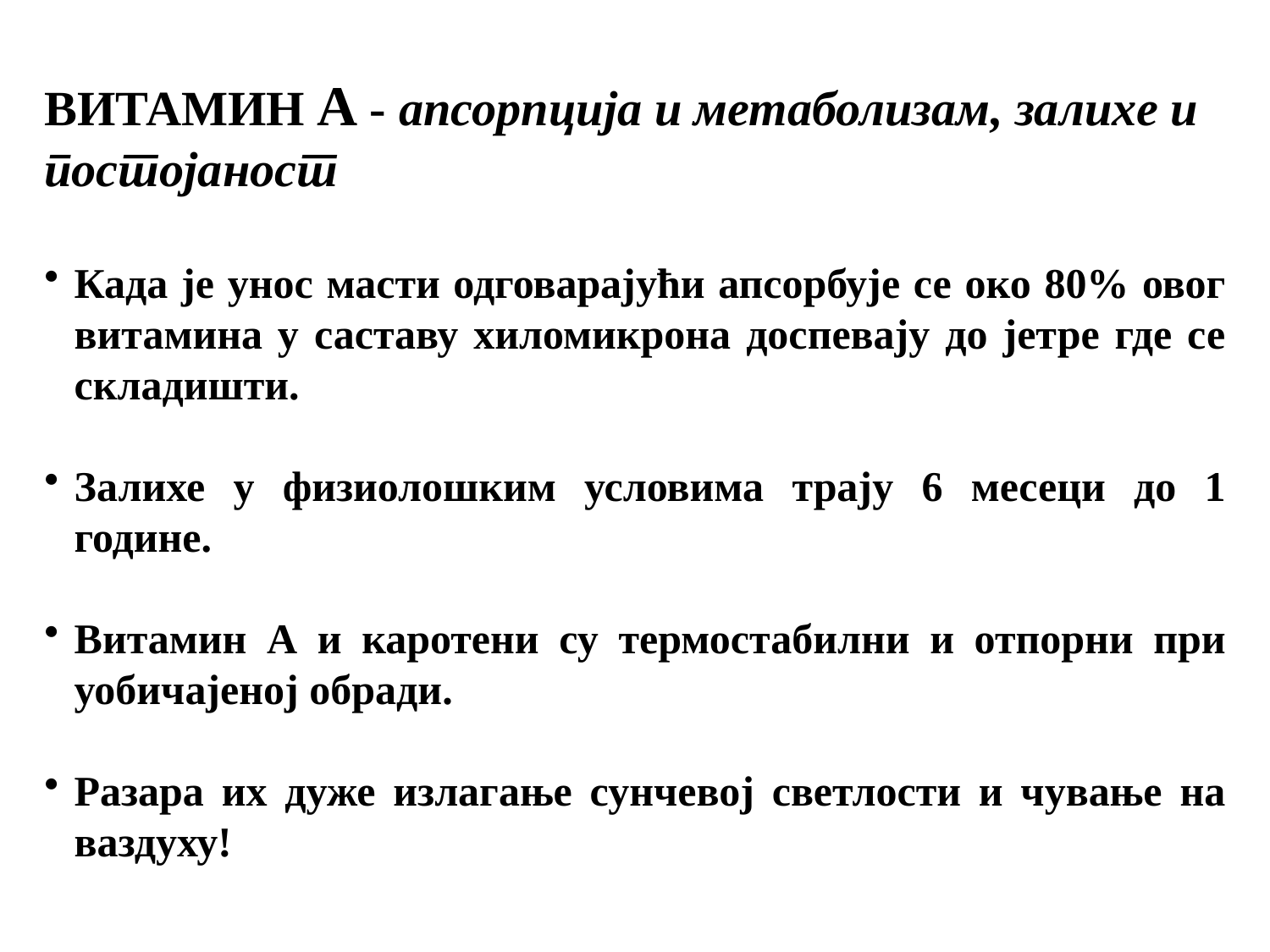

ВИТАМИН А - апсорпција и метаболизам, залихе и постојаност

Када је унос масти одговарајући апсорбује се око 80% овог витамина у саставу хиломикрона доспевају до јетре где се складишти.

Залихе у физиолошким условима трају 6 месеци до 1 године.

Витамин А и каротени су термостабилни и отпорни при уобичајеној обради.

Разара их дуже излагање сунчевој светлости и чување на ваздуху!